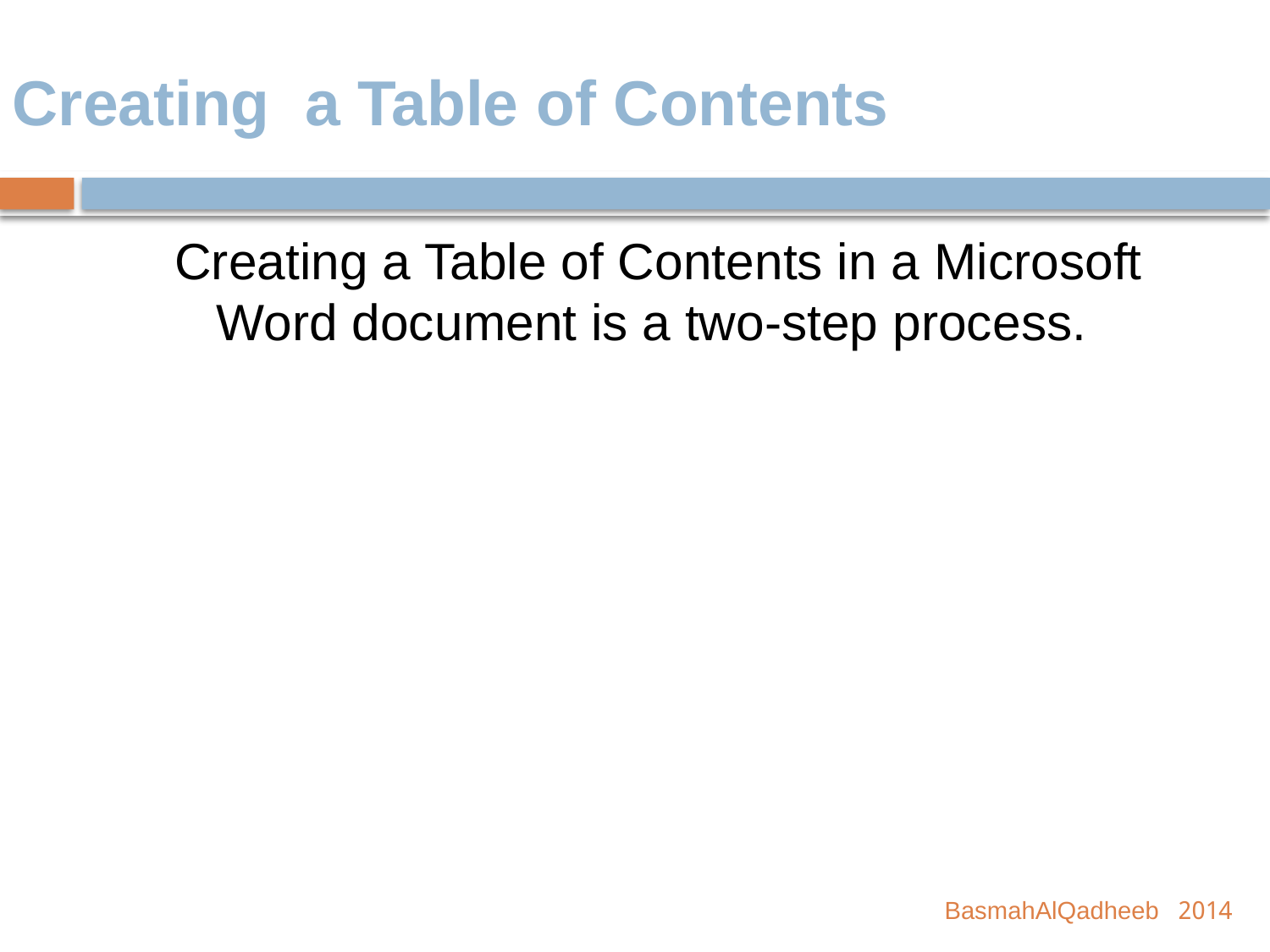

# Creating  a Table of Contents
Creating a Table of Contents in a Microsoft Word document is a two-step process.

2014   BasmahAlQadheeb